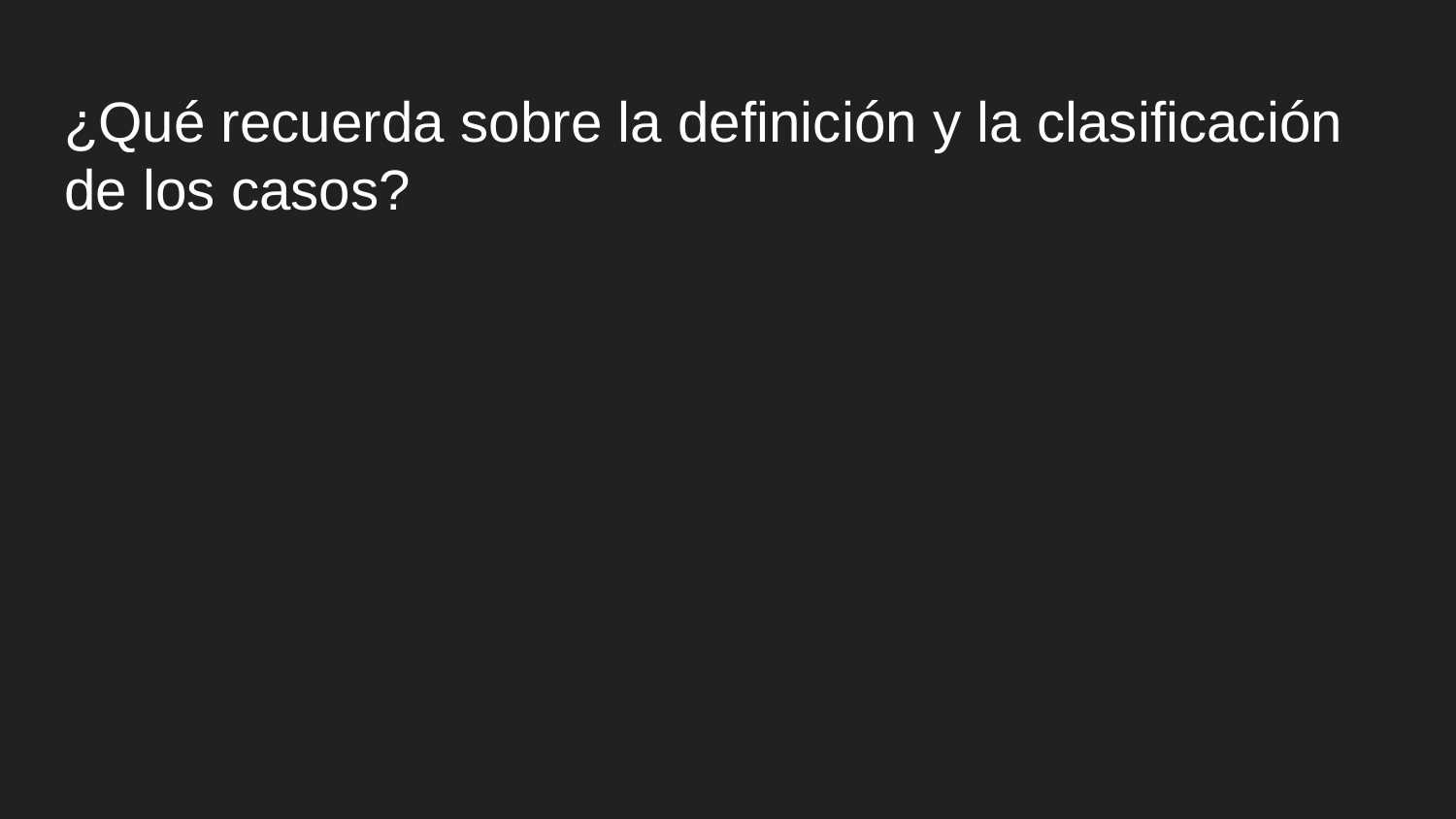

# ¿Qué recuerda sobre la definición y la clasificación de los casos?